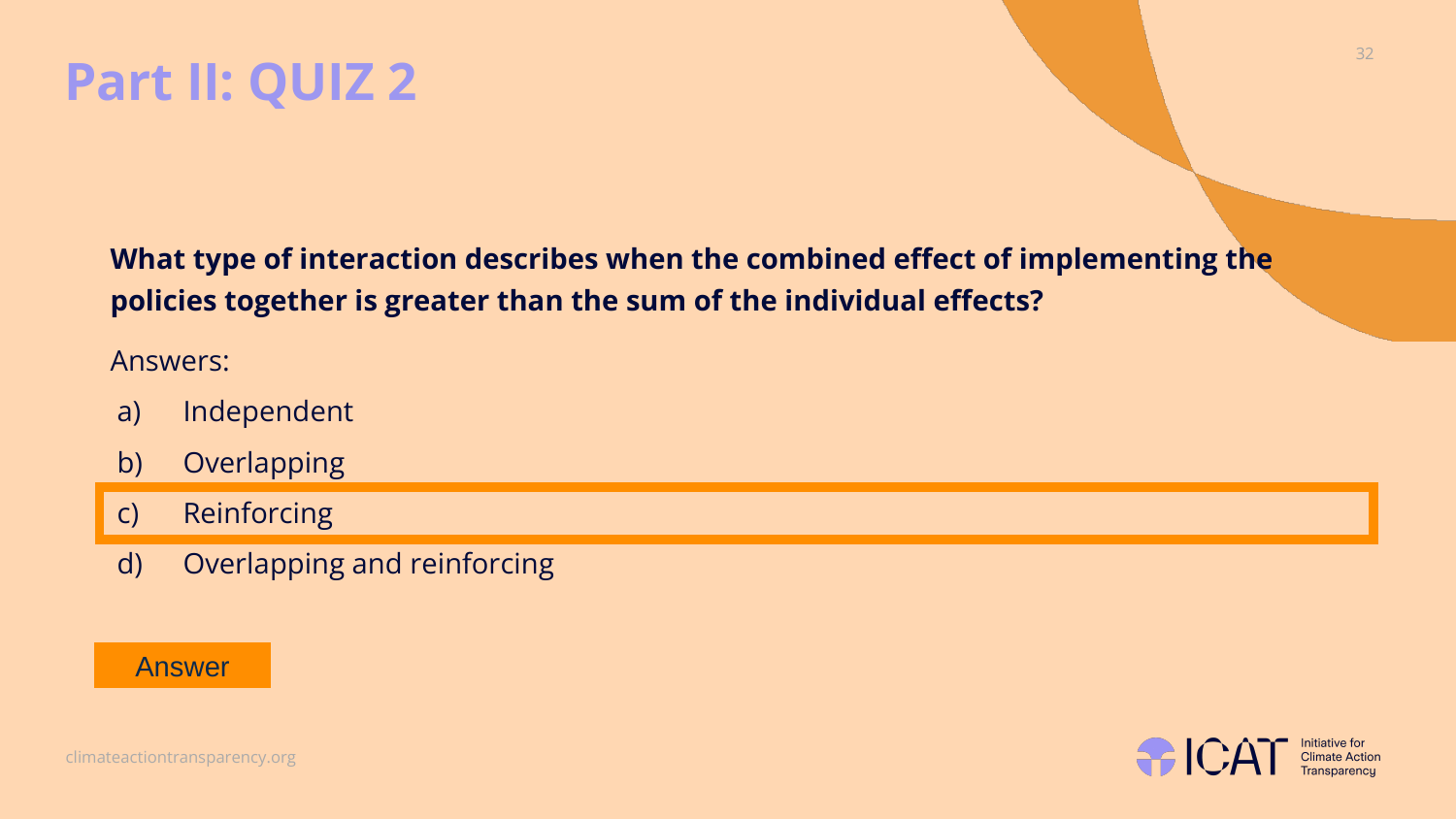

# Part II: QUIZ 2
What type of interaction describes when the combined effect of implementing the policies together is greater than the sum of the individual effects?
Answers:
Independent
Overlapping
Reinforcing
Overlapping and reinforcing

Answer